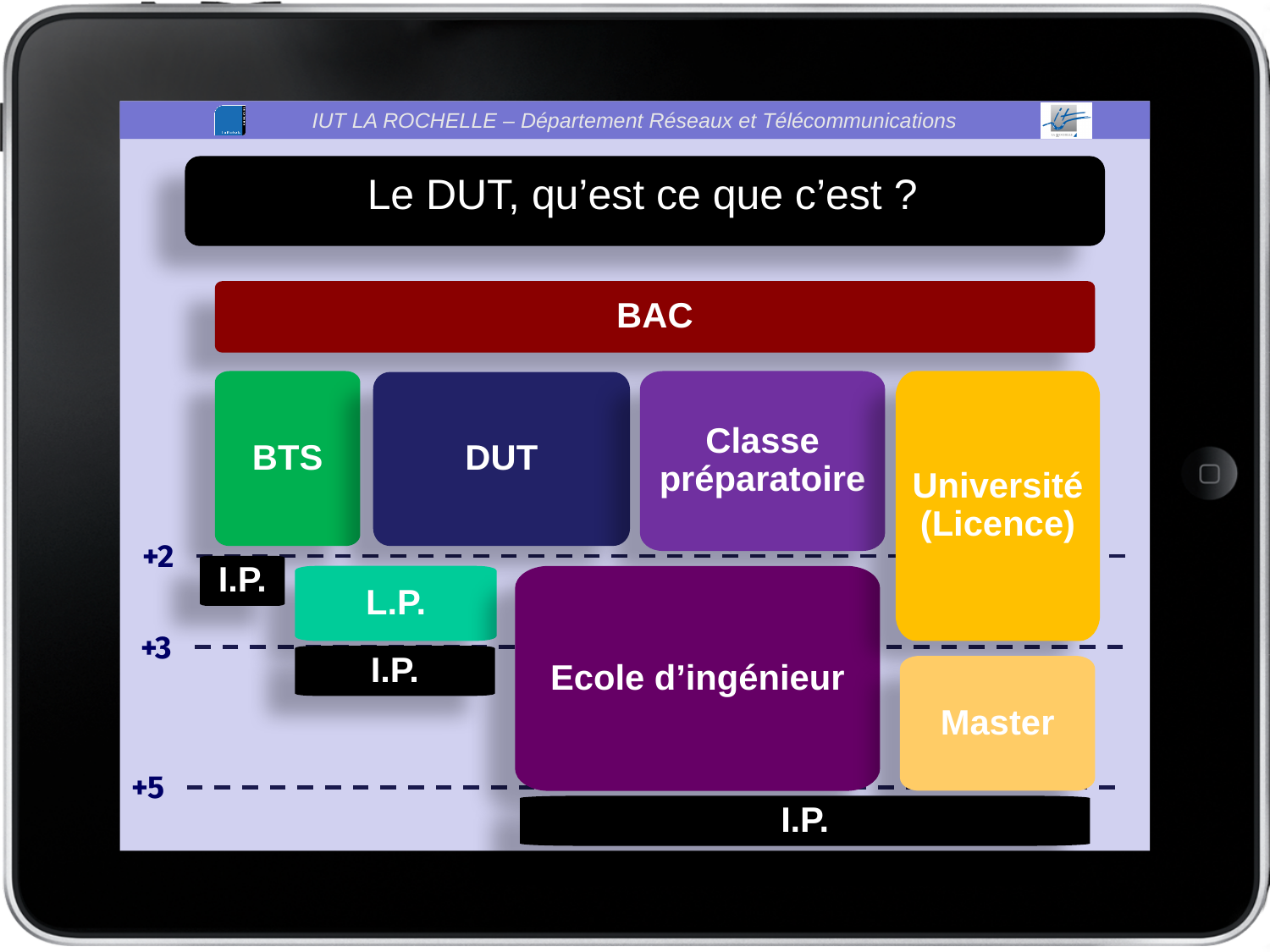

# Le DUT, qu’est ce que c’est ?
BAC
Université (Licence)
BTS
Classe préparatoire
DUT

+2
I.P.
L.P.
Ecole d’ingénieur
+3
I.P.
Master
+5
I.P.